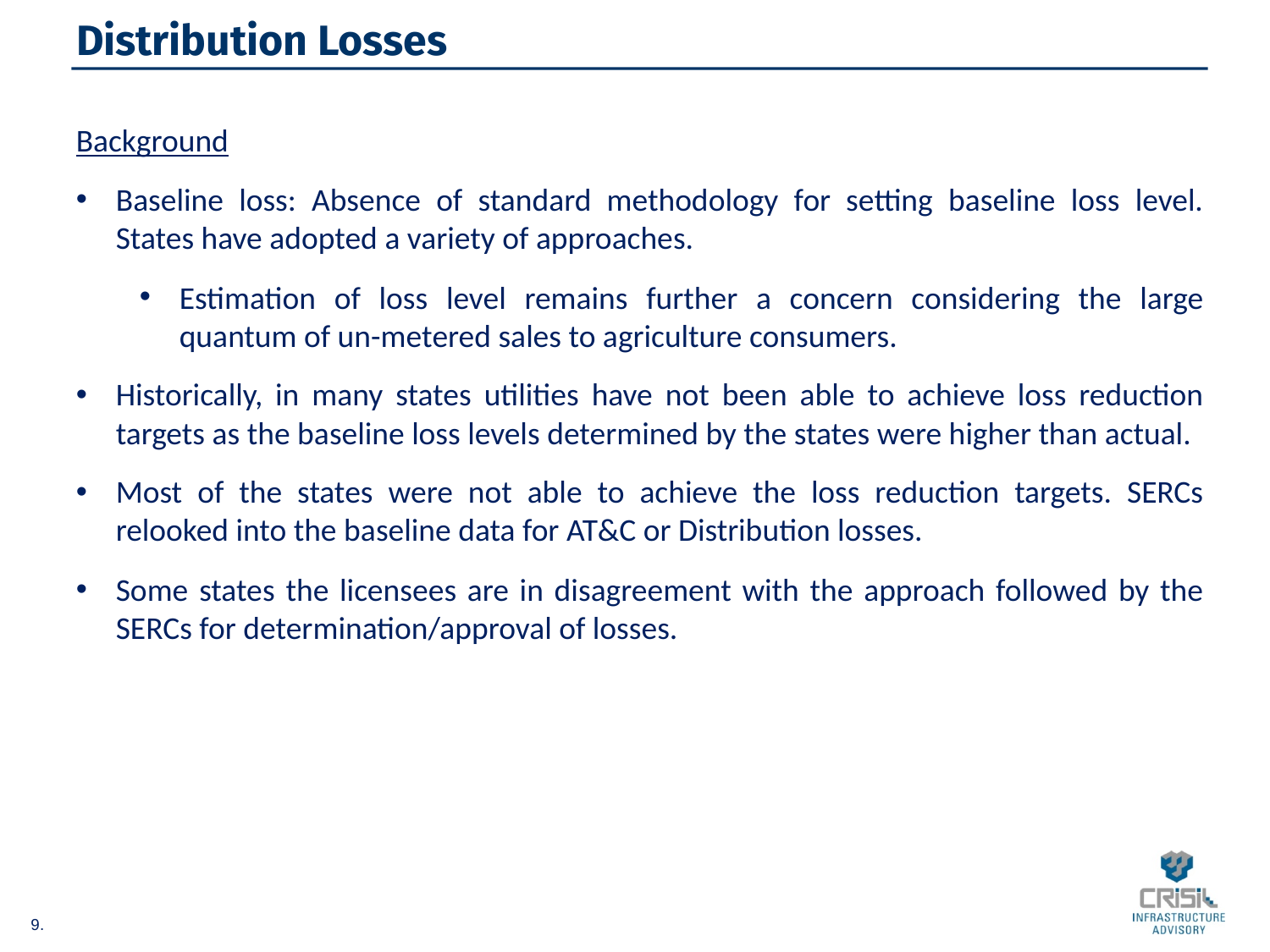

# Distribution Losses
Background
Baseline loss: Absence of standard methodology for setting baseline loss level. States have adopted a variety of approaches.
Estimation of loss level remains further a concern considering the large quantum of un-metered sales to agriculture consumers.
Historically, in many states utilities have not been able to achieve loss reduction targets as the baseline loss levels determined by the states were higher than actual.
Most of the states were not able to achieve the loss reduction targets. SERCs relooked into the baseline data for AT&C or Distribution losses.
Some states the licensees are in disagreement with the approach followed by the SERCs for determination/approval of losses.